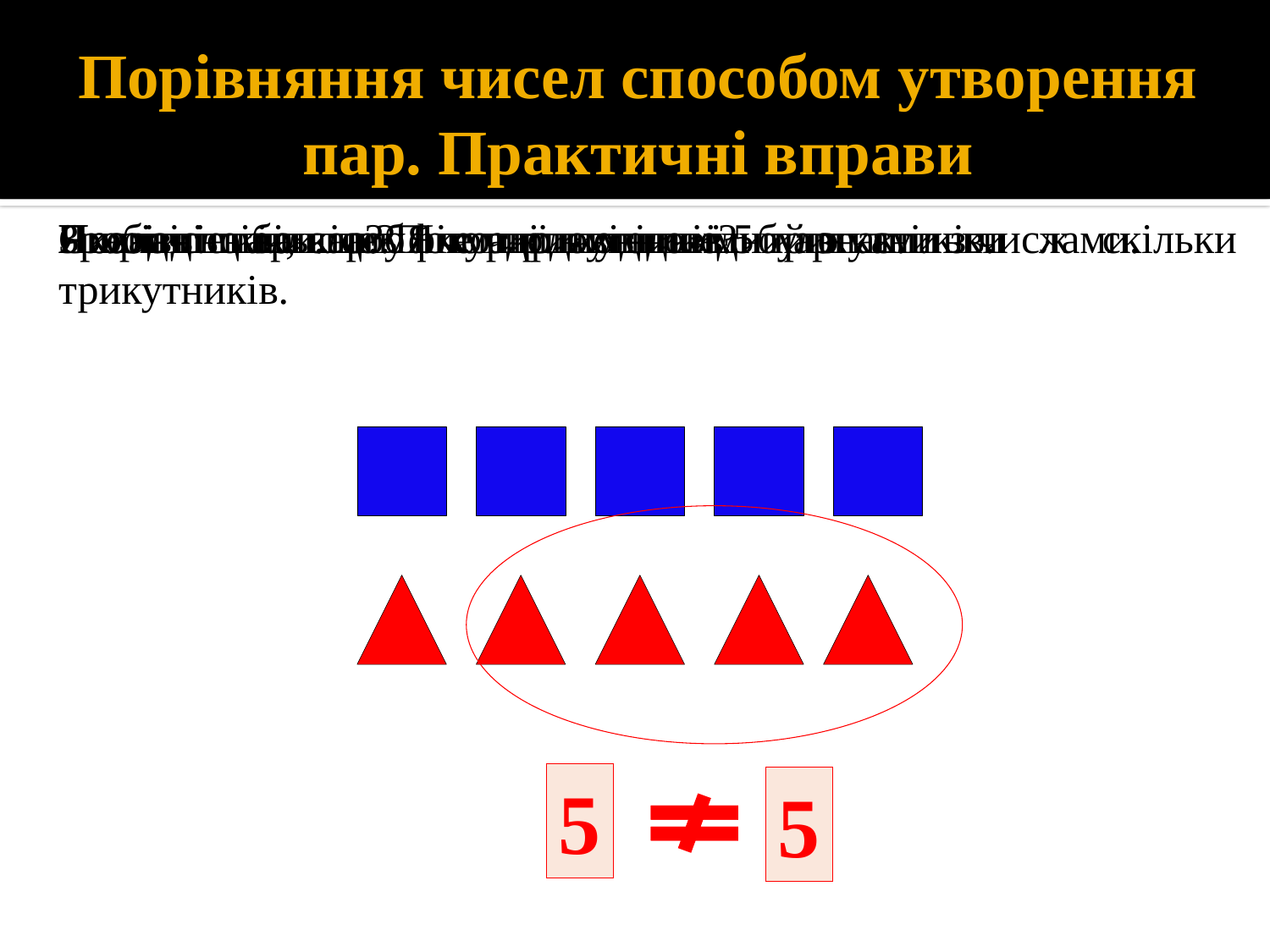

# Порівняння чисел способом утворення пар. Практичні вправи
Зробіть так, щоб чотирикутників було стільки ж скільки трикутників.
Складіть пари.
Позначте кількість фігур відповідними картками з числами.
Чи рівні ці числа? Покладіть відповідний знак.
Яке число більше? Яке число менше?
Покладіть на парту 1 чотирикутник і 5 трикутників.

1
5
5